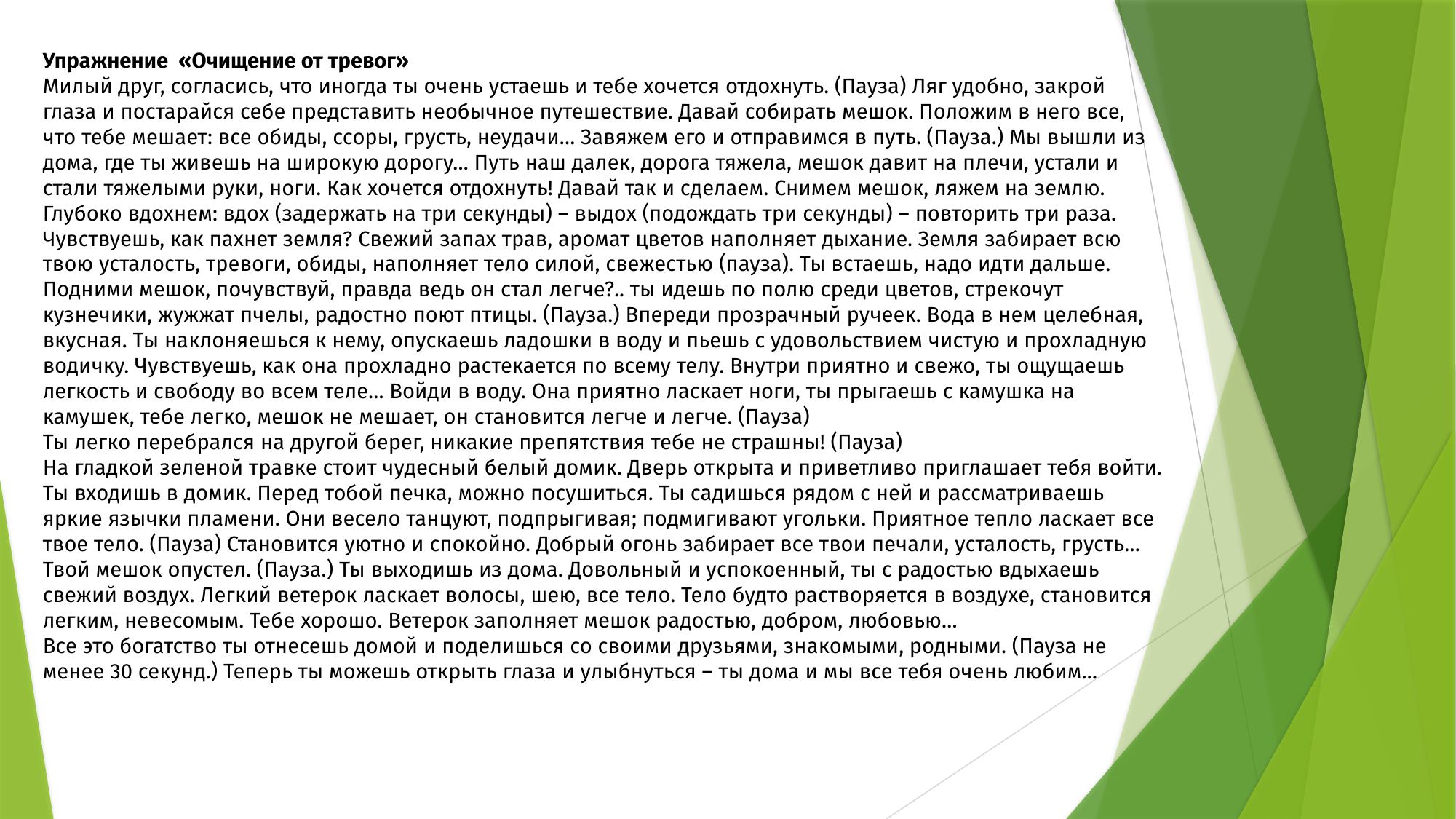

# Упражнение  «Очищение от тревог» Милый друг, согласись, что иногда ты очень устаешь и тебе хочется отдохнуть. (Пауза) Ляг удобно, закрой глаза и постарайся себе представить необычное путешествие. Давай собирать мешок. Положим в него все, что тебе мешает: все обиды, ссоры, грусть, неудачи… Завяжем его и отправимся в путь. (Пауза.) Мы вышли из дома, где ты живешь на широкую дорогу… Путь наш далек, дорога тяжела, мешок давит на плечи, устали и стали тяжелыми руки, ноги. Как хочется отдохнуть! Давай так и сделаем. Снимем мешок, ляжем на землю. Глубоко вдохнем: вдох (задержать на три секунды) – выдох (подождать три секунды) – повторить три раза. Чувствуешь, как пахнет земля? Свежий запах трав, аромат цветов наполняет дыхание. Земля забирает всю твою усталость, тревоги, обиды, наполняет тело силой, свежестью (пауза). Ты встаешь, надо идти дальше. Подними мешок, почувствуй, правда ведь он стал легче?.. ты идешь по полю среди цветов, стрекочут кузнечики, жужжат пчелы, радостно поют птицы. (Пауза.) Впереди прозрачный ручеек. Вода в нем целебная, вкусная. Ты наклоняешься к нему, опускаешь ладошки в воду и пьешь с удовольствием чистую и прохладную водичку. Чувствуешь, как она прохладно растекается по всему телу. Внутри приятно и свежо, ты ощущаешь легкость и свободу во всем теле… Войди в воду. Она приятно ласкает ноги, ты прыгаешь с камушка на камушек, тебе легко, мешок не мешает, он становится легче и легче. (Пауза) Ты легко перебрался на другой берег, никакие препятствия тебе не страшны! (Пауза) На гладкой зеленой травке стоит чудесный белый домик. Дверь открыта и приветливо приглашает тебя войти. Ты входишь в домик. Перед тобой печка, можно посушиться. Ты садишься рядом с ней и рассматриваешь яркие язычки пламени. Они весело танцуют, подпрыгивая; подмигивают угольки. Приятное тепло ласкает все твое тело. (Пауза) Становится уютно и спокойно. Добрый огонь забирает все твои печали, усталость, грусть… Твой мешок опустел. (Пауза.) Ты выходишь из дома. Довольный и успокоенный, ты с радостью вдыхаешь свежий воздух. Легкий ветерок ласкает волосы, шею, все тело. Тело будто растворяется в воздухе, становится легким, невесомым. Тебе хорошо. Ветерок заполняет мешок радостью, добром, любовью… Все это богатство ты отнесешь домой и поделишься со своими друзьями, знакомыми, родными. (Пауза не менее 30 секунд.) Теперь ты можешь открыть глаза и улыбнуться – ты дома и мы все тебя очень любим…